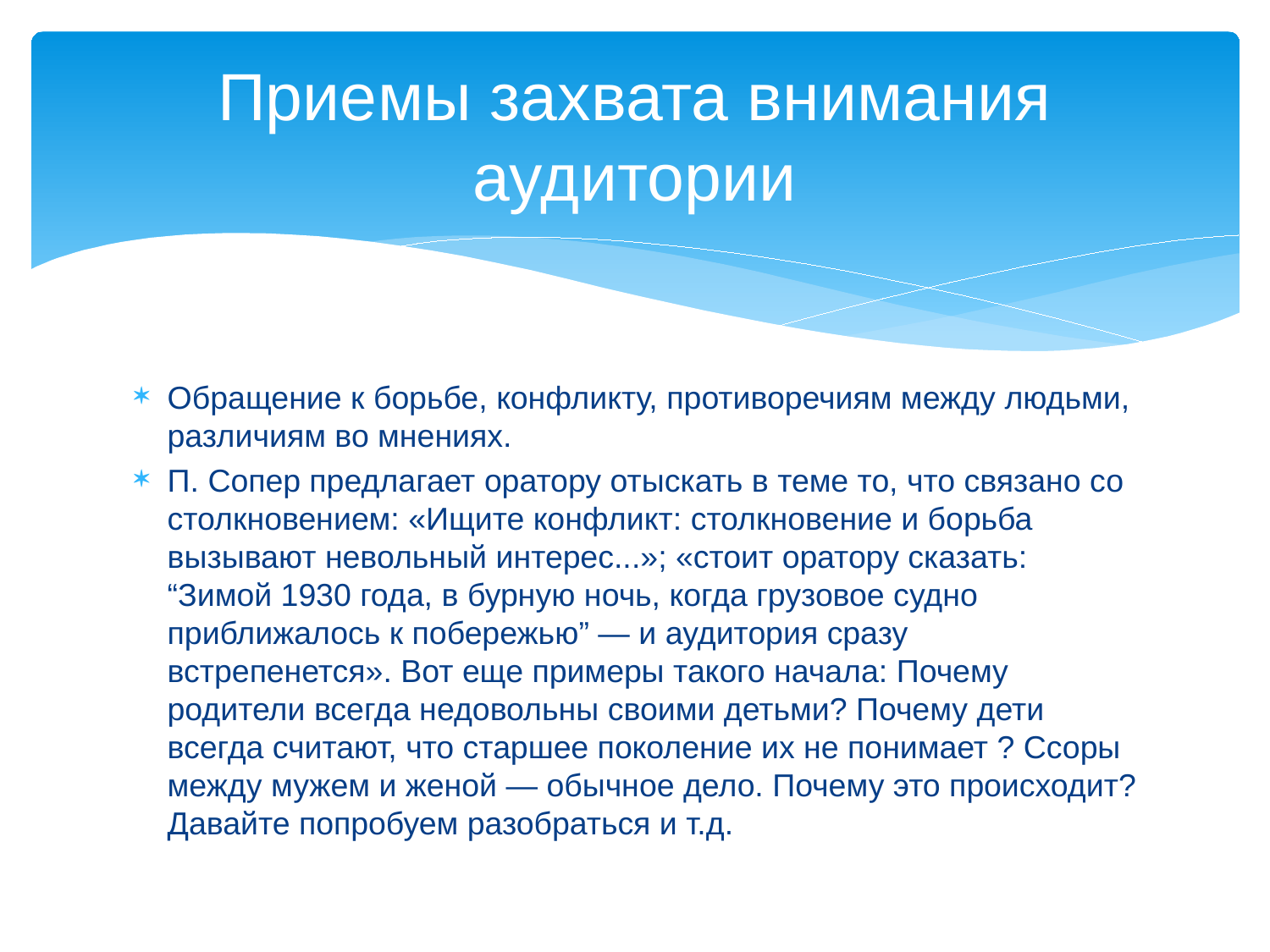

# Приемы захвата внимания аудитории
Обращение к борьбе, конфликту, противоречиям между людьми, различиям во мнениях.
П. Сопер предлагает оратору отыскать в теме то, что связано со столкновением: «Ищите конфликт: столкновение и борьба вызывают невольный интерес...»; «стоит оратору сказать: “Зимой 1930 года, в бурную ночь, когда грузовое судно приближалось к побережью” — и аудитория сразу встрепенется». Вот еще примеры такого начала: Почему родители всегда недовольны своими детьми? Почему дети всегда считают, что старшее поколение их не понимает ? Ссоры между мужем и женой — обычное дело. Почему это происходит? Давайте попробуем разобраться и т.д.